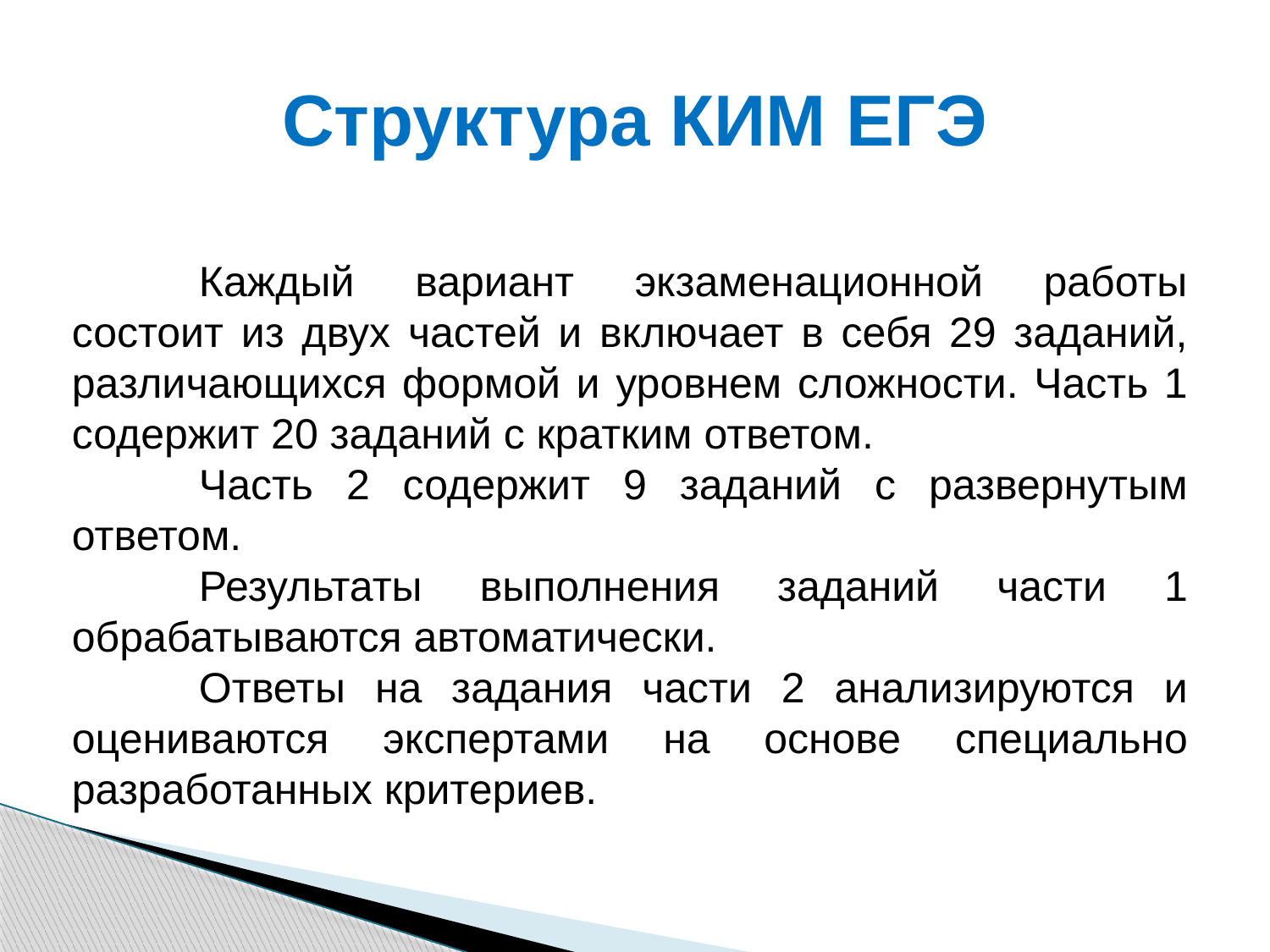

# Структура КИМ ЕГЭ

	Каждый вариант экзаменационной работы состоит из двух частей и включает в себя 29 заданий, различающихся формой и уровнем сложности. Часть 1 содержит 20 заданий с кратким ответом.
	Часть 2 содержит 9 заданий с развернутым ответом.
	Результаты выполнения заданий части 1 обрабатываются автоматически.
	Ответы на задания части 2 анализируются и оцениваются экспертами на основе специально разработанных критериев.